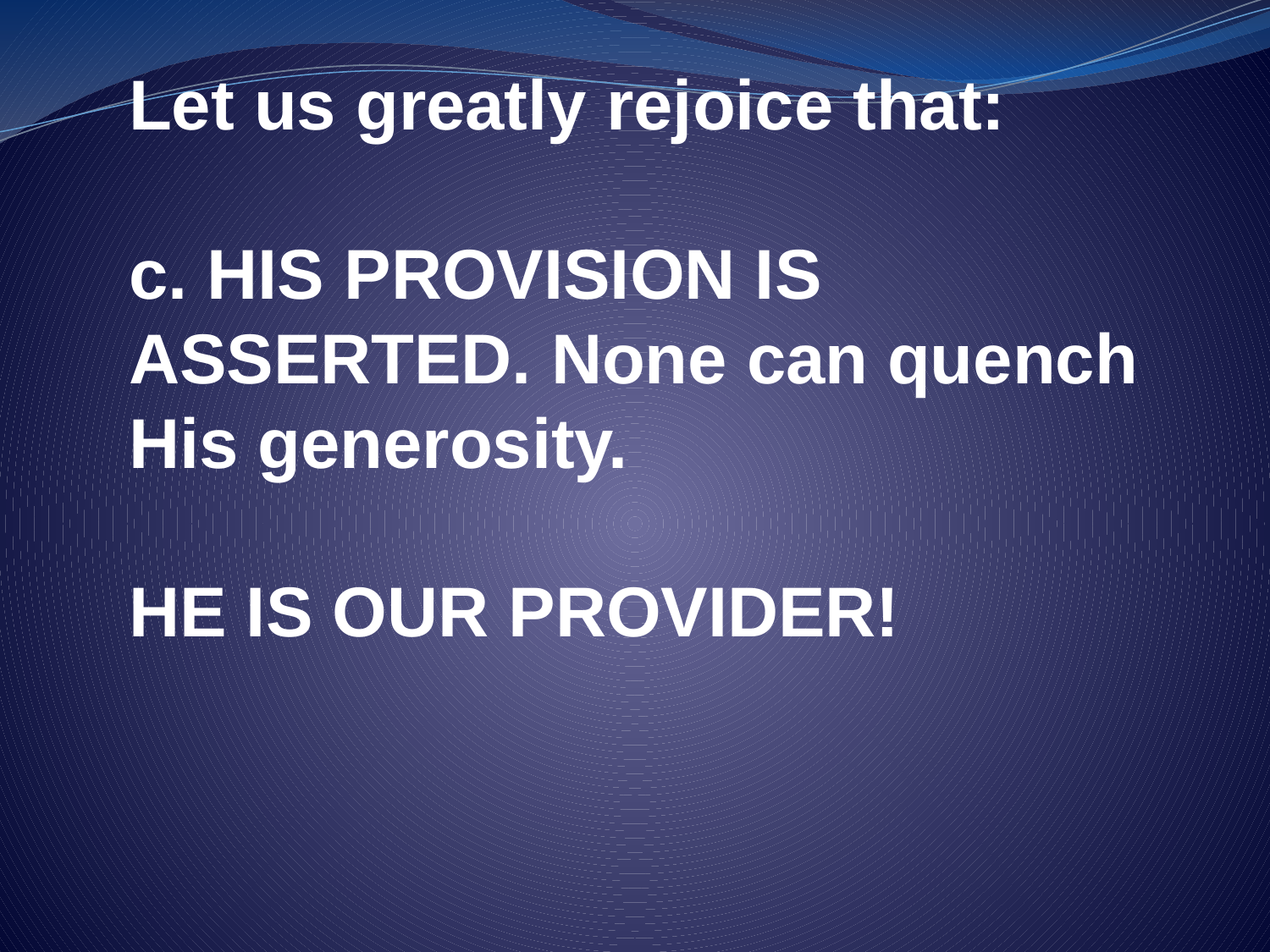

Let us greatly rejoice that:

c. HIS PROVISION IS ASSERTED. None can quench His generosity.

HE IS OUR PROVIDER!